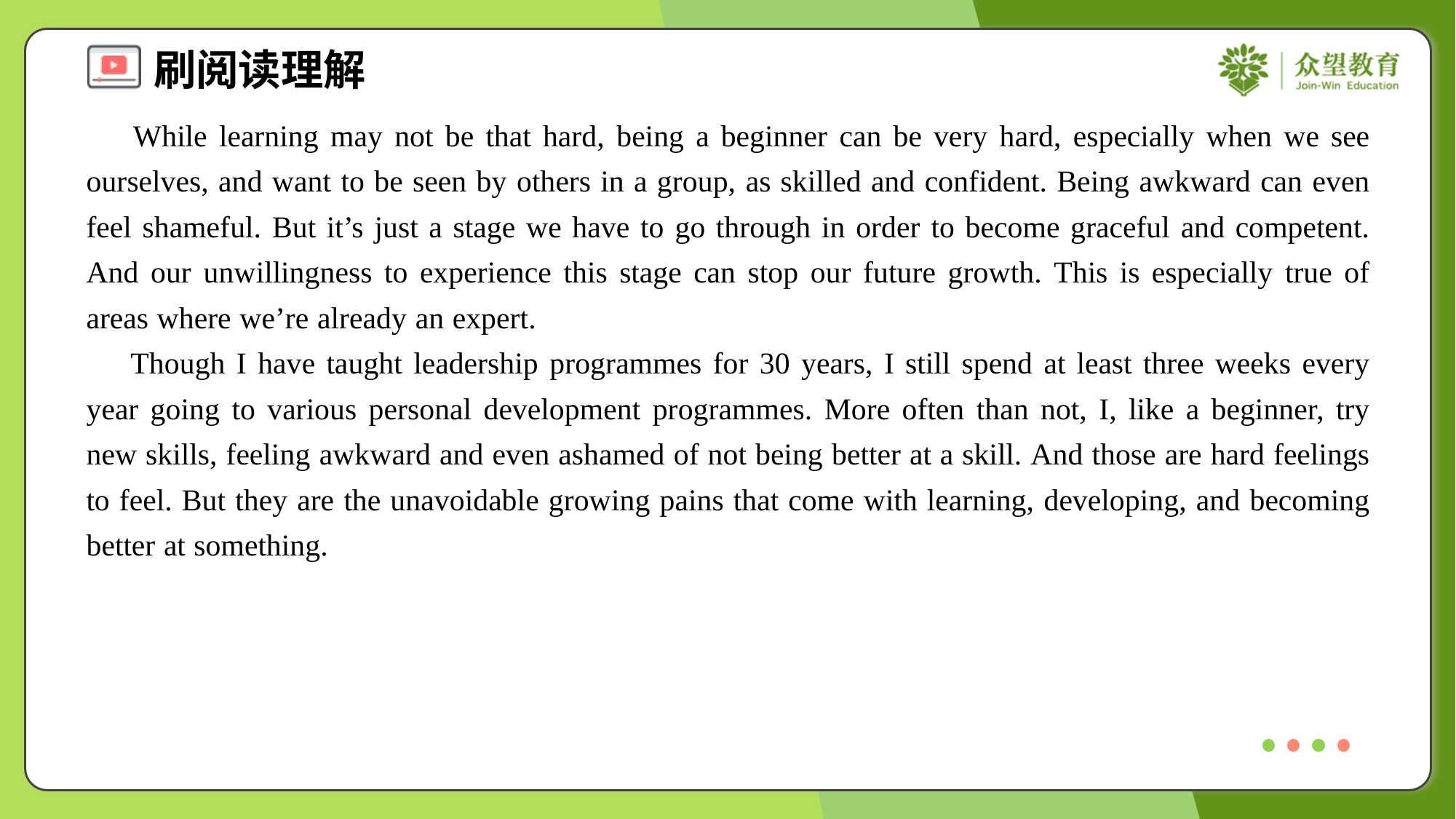

While learning may not be that hard, being a beginner can be very hard, especially when we see ourselves, and want to be seen by others in a group, as skilled and confident. Being awkward can even feel shameful. But it’s just a stage we have to go through in order to become graceful and competent. And our unwillingness to experience this stage can stop our future growth. This is especially true of areas where we’re already an expert.
    Though I have taught leadership programmes for 30 years, I still spend at least three weeks every year going to various personal development programmes. More often than not, I, like a beginner, try new skills, feeling awkward and even ashamed of not being better at a skill. And those are hard feelings to feel. But they are the unavoidable growing pains that come with learning, developing, and becoming better at something.